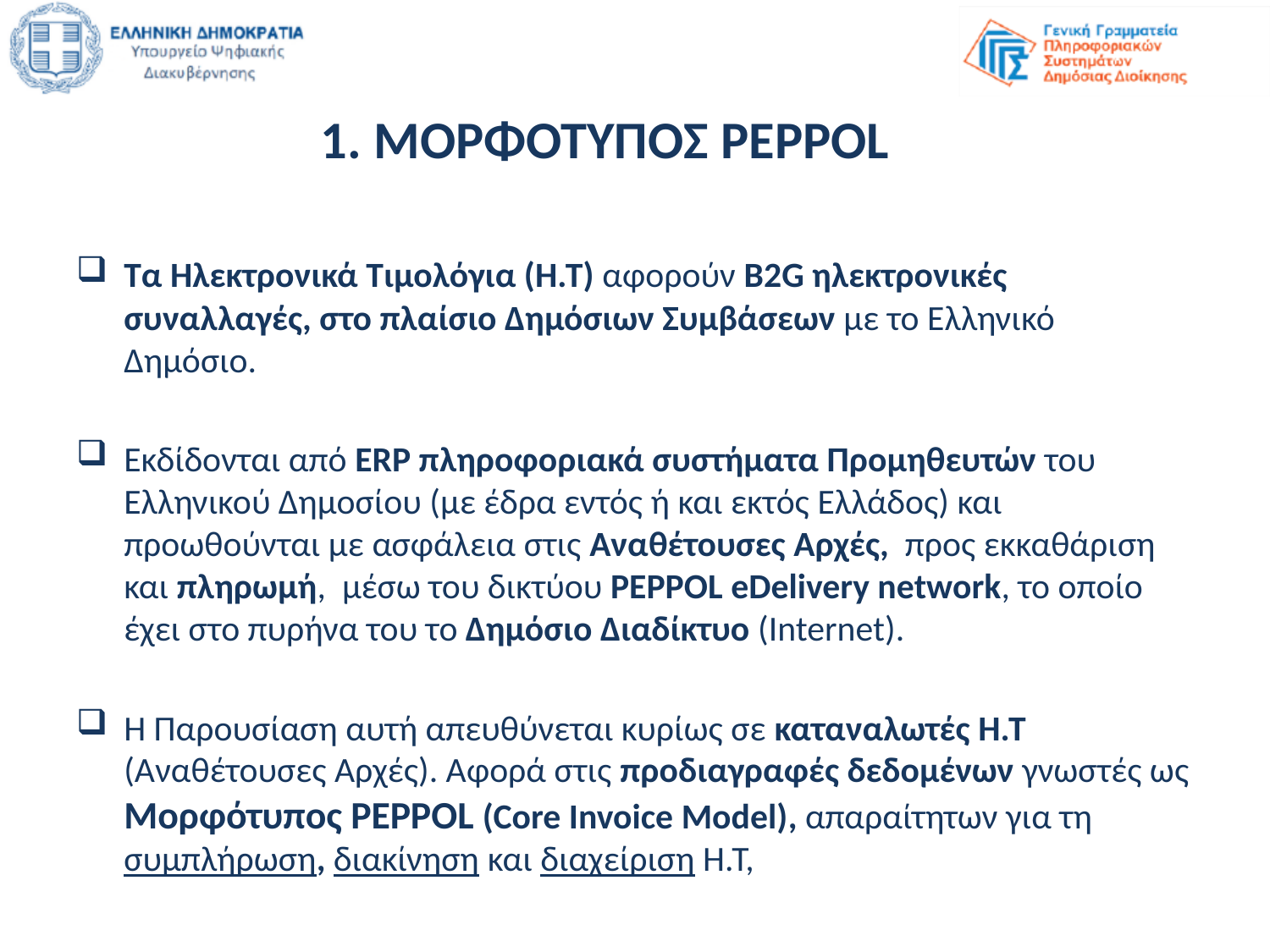

# 1. ΜΟΡΦΟΤΥΠΟΣ PEPPOL
Τα Ηλεκτρονικά Τιμολόγια (Η.Τ) αφορούν B2G ηλεκτρονικές συναλλαγές, στο πλαίσιο Δημόσιων Συμβάσεων με το Ελληνικό Δημόσιο.

Εκδίδονται από ERP πληροφοριακά συστήματα Προμηθευτών του Ελληνικού Δημοσίου (με έδρα εντός ή και εκτός Ελλάδος) και προωθούνται με ασφάλεια στις Αναθέτουσες Αρχές,  προς εκκαθάριση και πληρωμή,  μέσω του δικτύου PEPPOL eDelivery network, το οποίο έχει στο πυρήνα του το Δημόσιο Διαδίκτυο (Internet).

Η Παρουσίαση αυτή απευθύνεται κυρίως σε καταναλωτές Η.Τ (Αναθέτουσες Αρχές). Αφορά στις προδιαγραφές δεδομένων γνωστές ως Μορφότυπος PEPPOL (Core Invoice Model), απαραίτητων για τη συμπλήρωση, διακίνηση και διαχείριση Η.Τ,